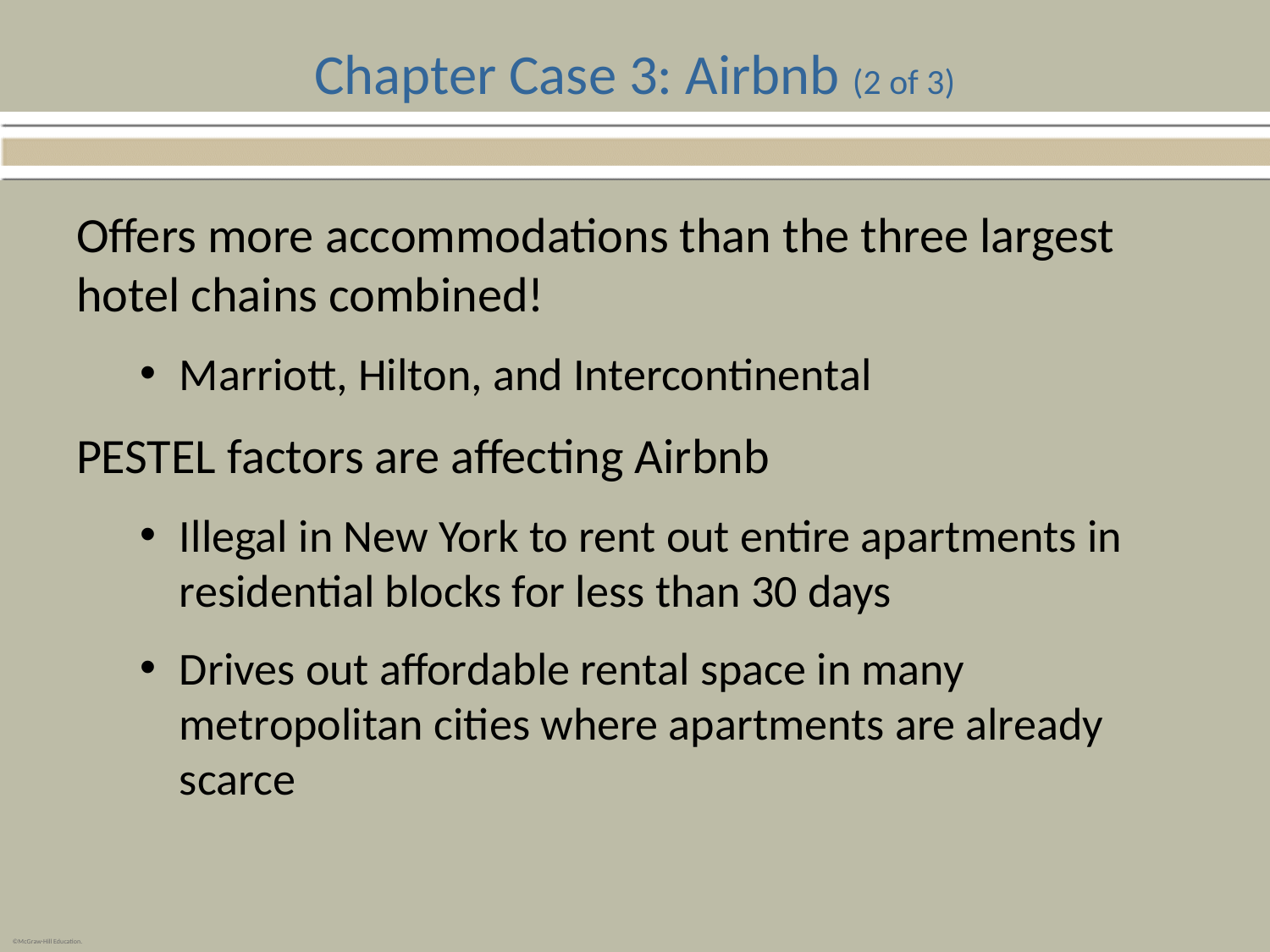

# Chapter Case 3: Airbnb (2 of 3)
Offers more accommodations than the three largest hotel chains combined!
Marriott, Hilton, and Intercontinental
PESTEL factors are affecting Airbnb
Illegal in New York to rent out entire apartments in residential blocks for less than 30 days
Drives out affordable rental space in many metropolitan cities where apartments are already scarce